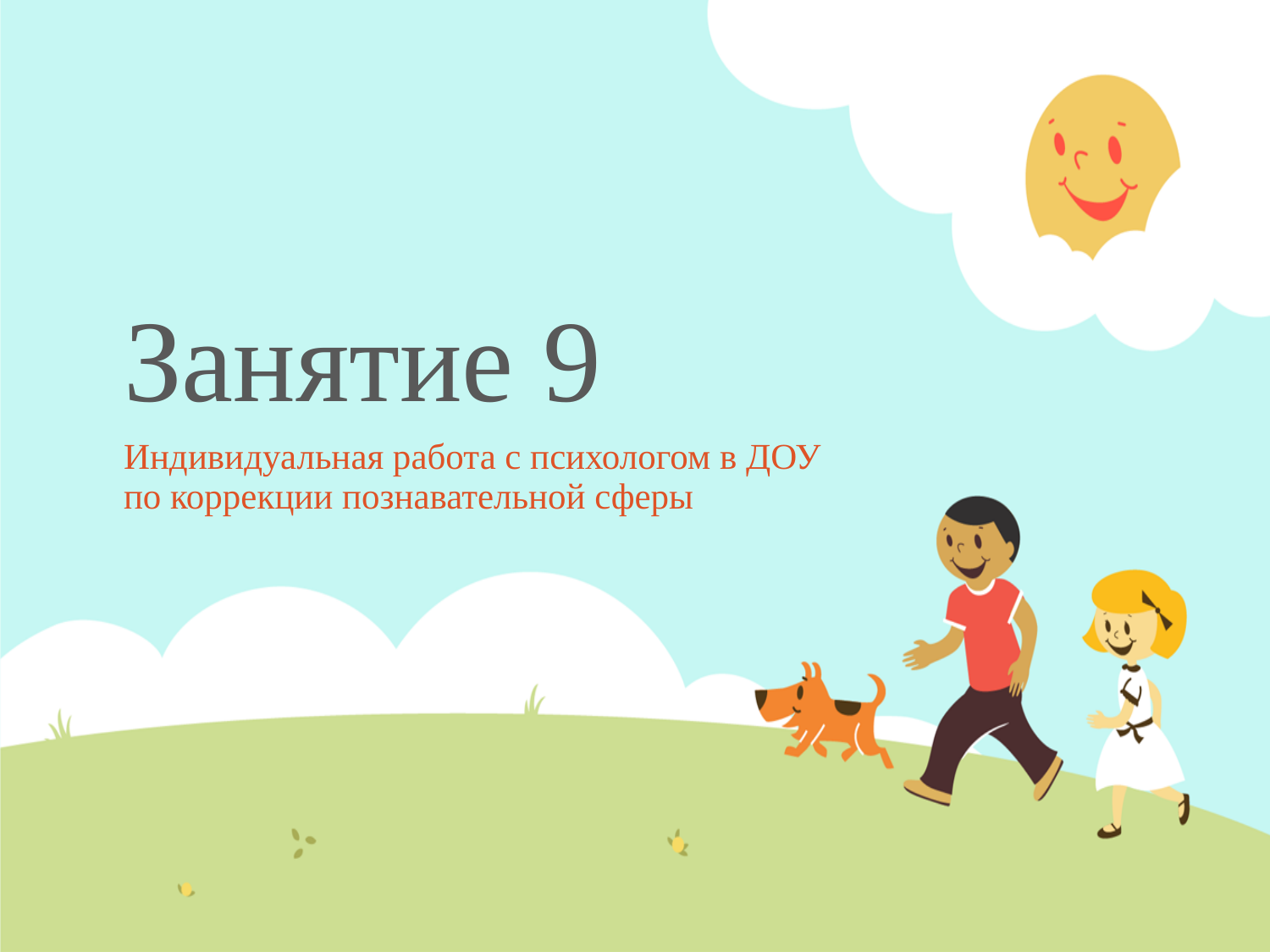

# Занятие 9
Индивидуальная работа с психологом в ДОУ по коррекции познавательной сферы